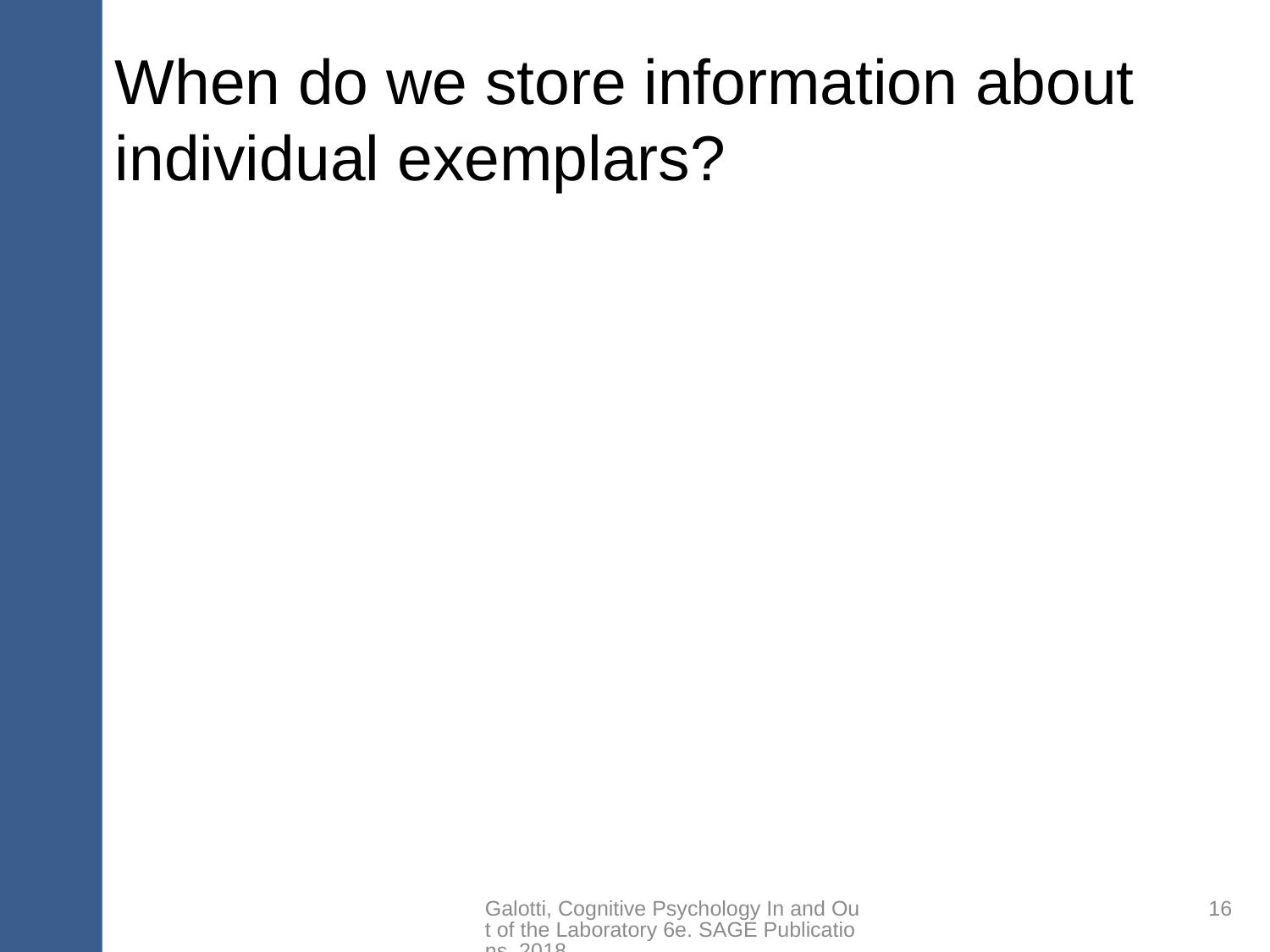

# When do we store information about individual exemplars?
Galotti, Cognitive Psychology In and Out of the Laboratory 6e. SAGE Publications, 2018.
16